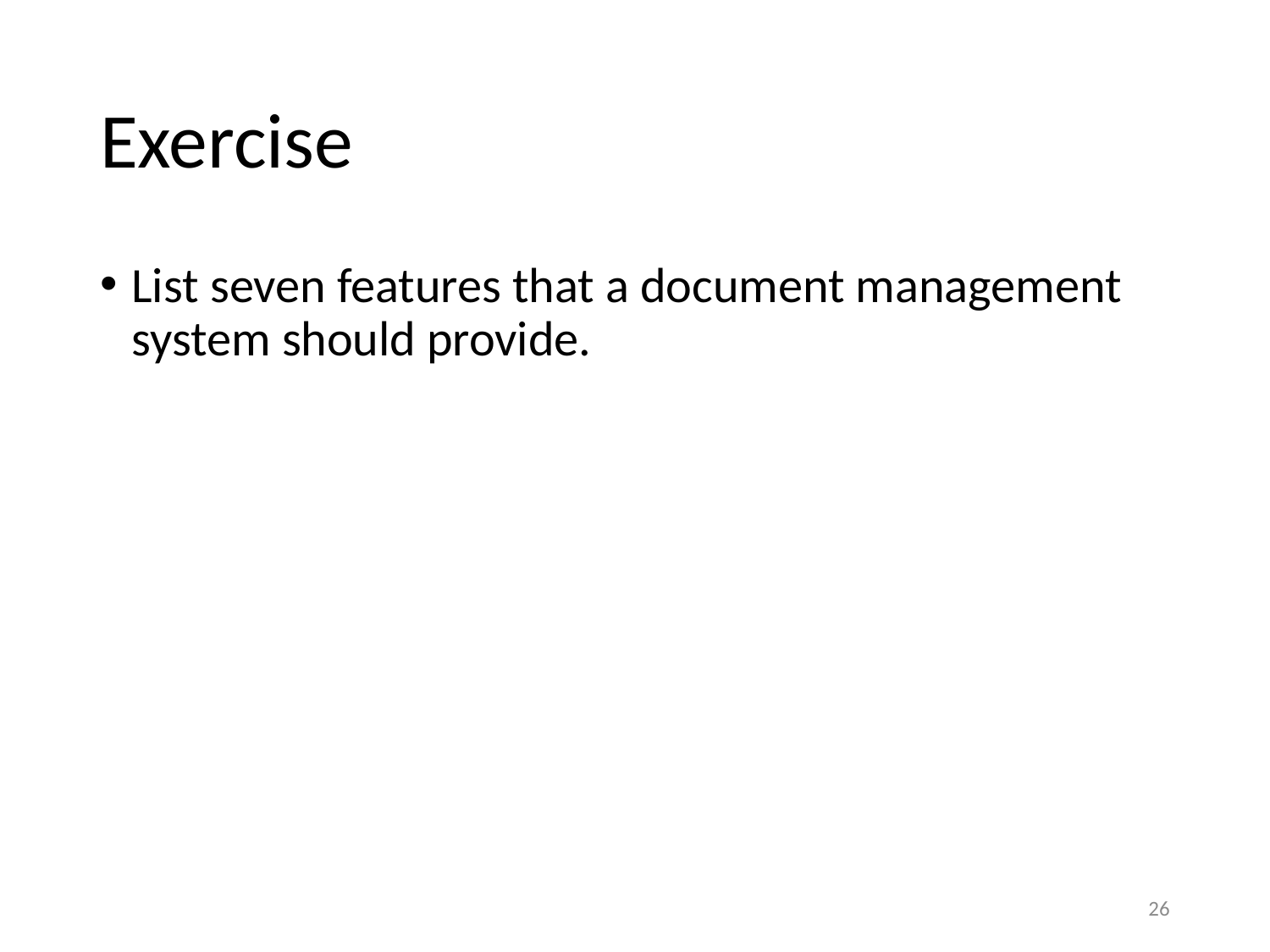

# Exercise
List seven features that a document management system should provide.
26